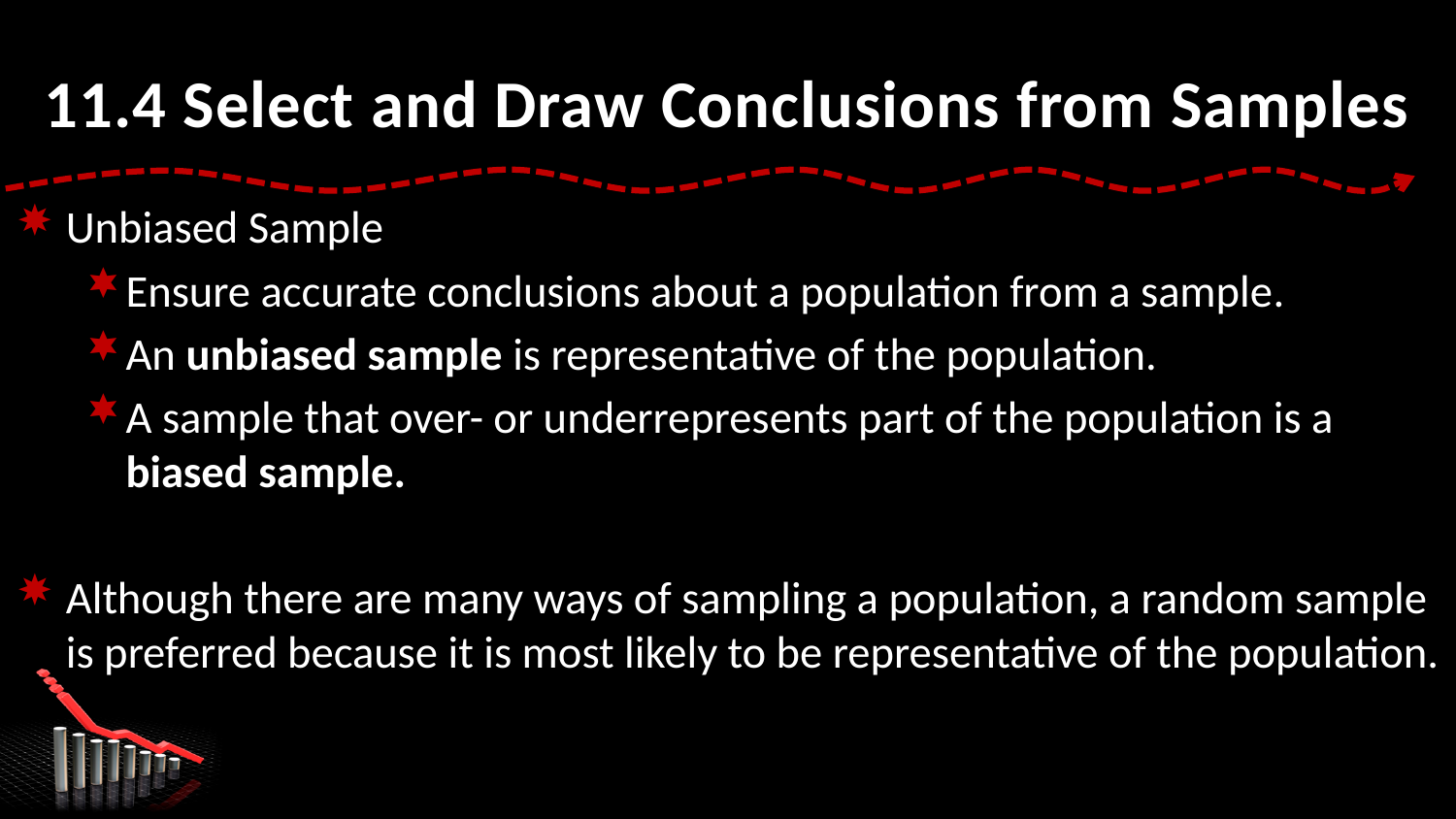

# 11.4 Select and Draw Conclusions from Samples
Unbiased Sample
Ensure accurate conclusions about a population from a sample.
An unbiased sample is representative of the population.
A sample that over- or underrepresents part of the population is a biased sample.

Although there are many ways of sampling a population, a random sample is preferred because it is most likely to be representative of the population.